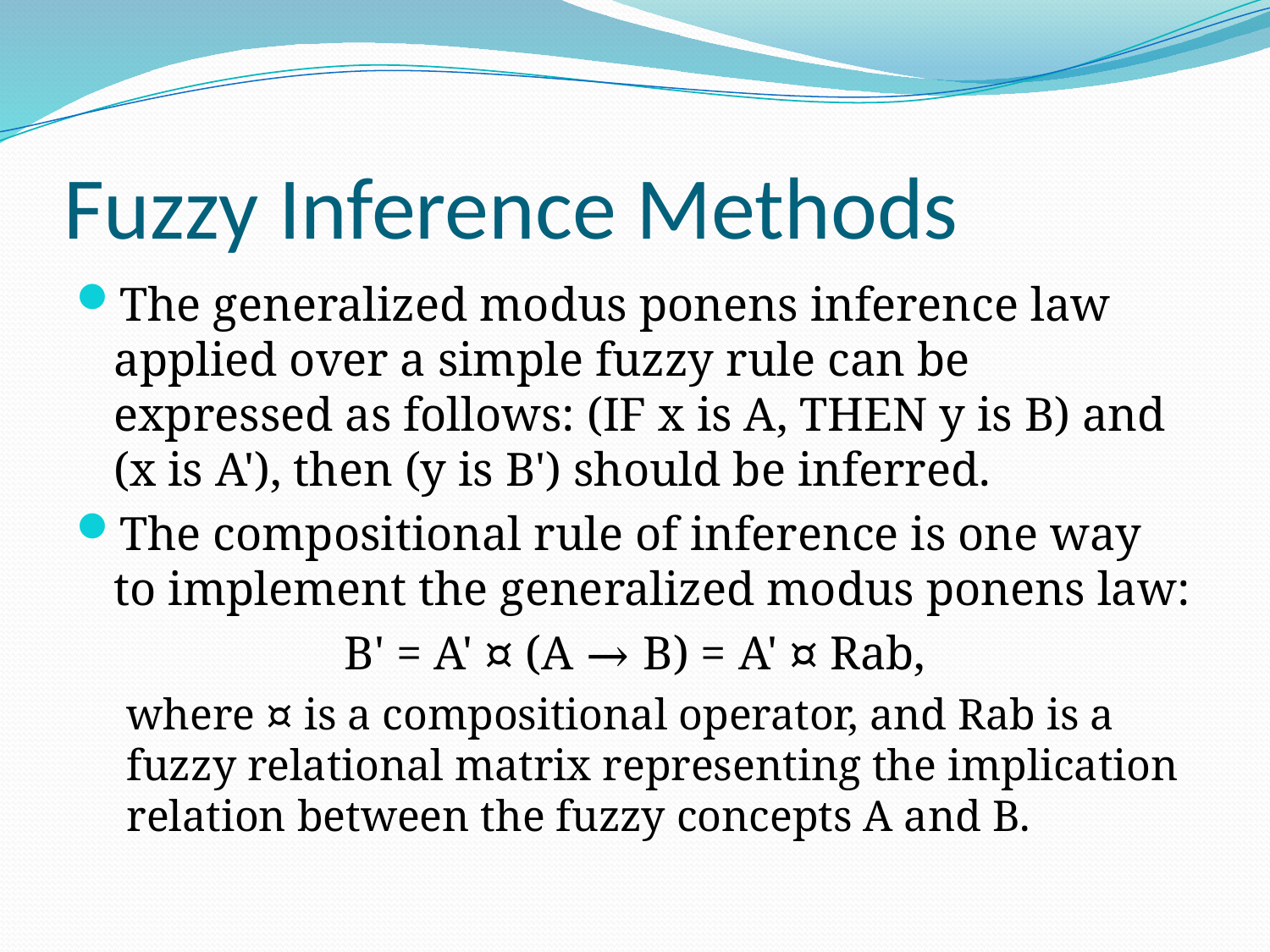

# Fuzzy Inference Methods
The generalized modus ponens inference law applied over a simple fuzzy rule can be expressed as follows: (IF x is A, THEN y is B) and (x is A'), then (y is B') should be inferred.
The compositional rule of inference is one way to implement the generalized modus ponens law:
B' = A' ¤ (A → B) = A' ¤ Rab,
where ¤ is a compositional operator, and Rab is a fuzzy relational matrix representing the implication relation between the fuzzy concepts A and B.